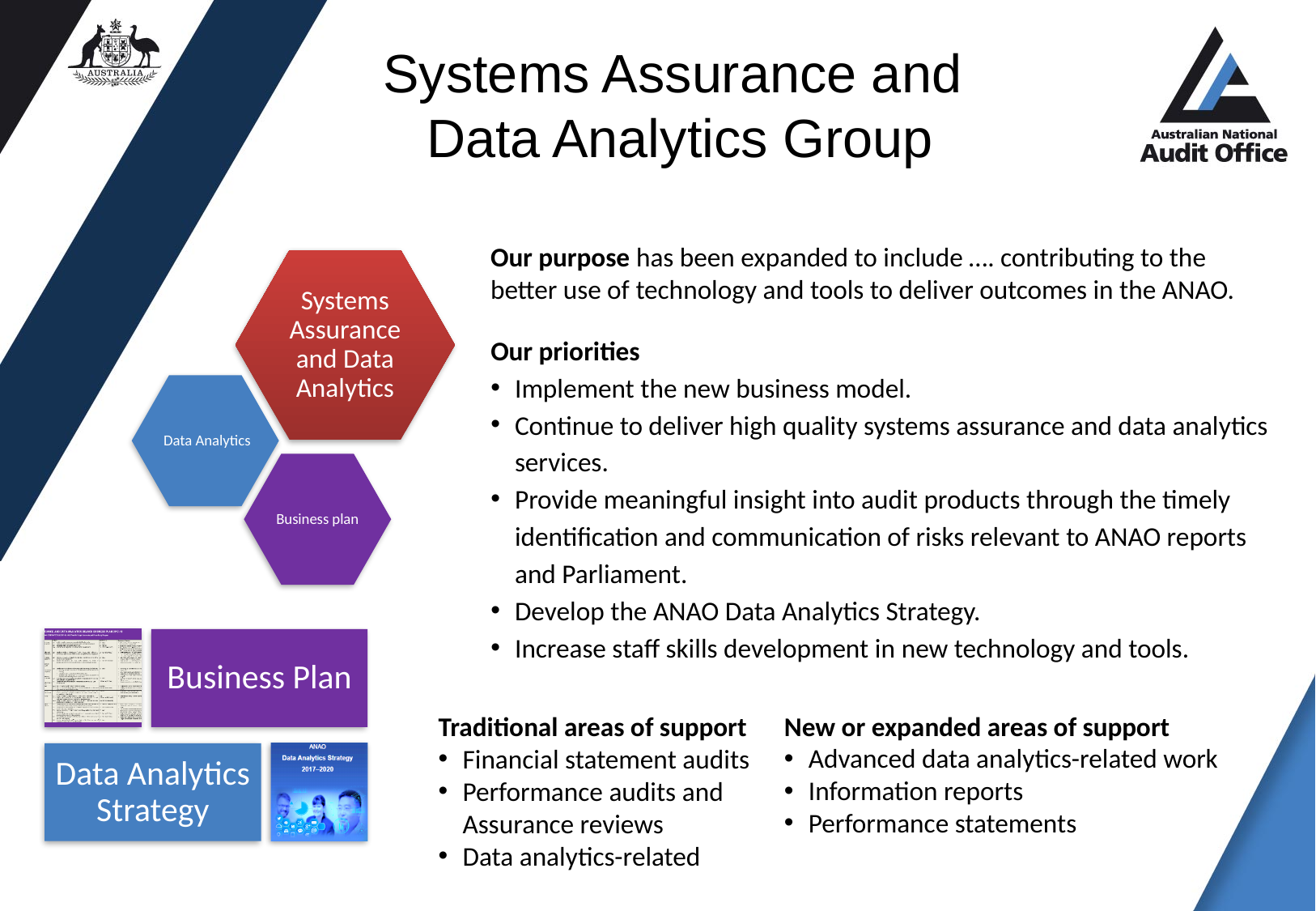

Systems Assurance and
Data Analytics Group
Our purpose has been expanded to include …. contributing to the better use of technology and tools to deliver outcomes in the ANAO.
Systems Assurance and Data Analytics
Organisational Change
Senior Executive Director Role
 Data Analytics
Business plan
Our priorities
Implement the new business model.
Continue to deliver high quality systems assurance and data analytics services.
Provide meaningful insight into audit products through the timely identification and communication of risks relevant to ANAO reports and Parliament.
Develop the ANAO Data Analytics Strategy.
Increase staff skills development in new technology and tools.
Business Plan
Data Analytics Strategy
New or expanded areas of support
Advanced data analytics-related work
Information reports
Performance statements
Traditional areas of support
Financial statement audits
Performance audits and Assurance reviews
Data analytics-related